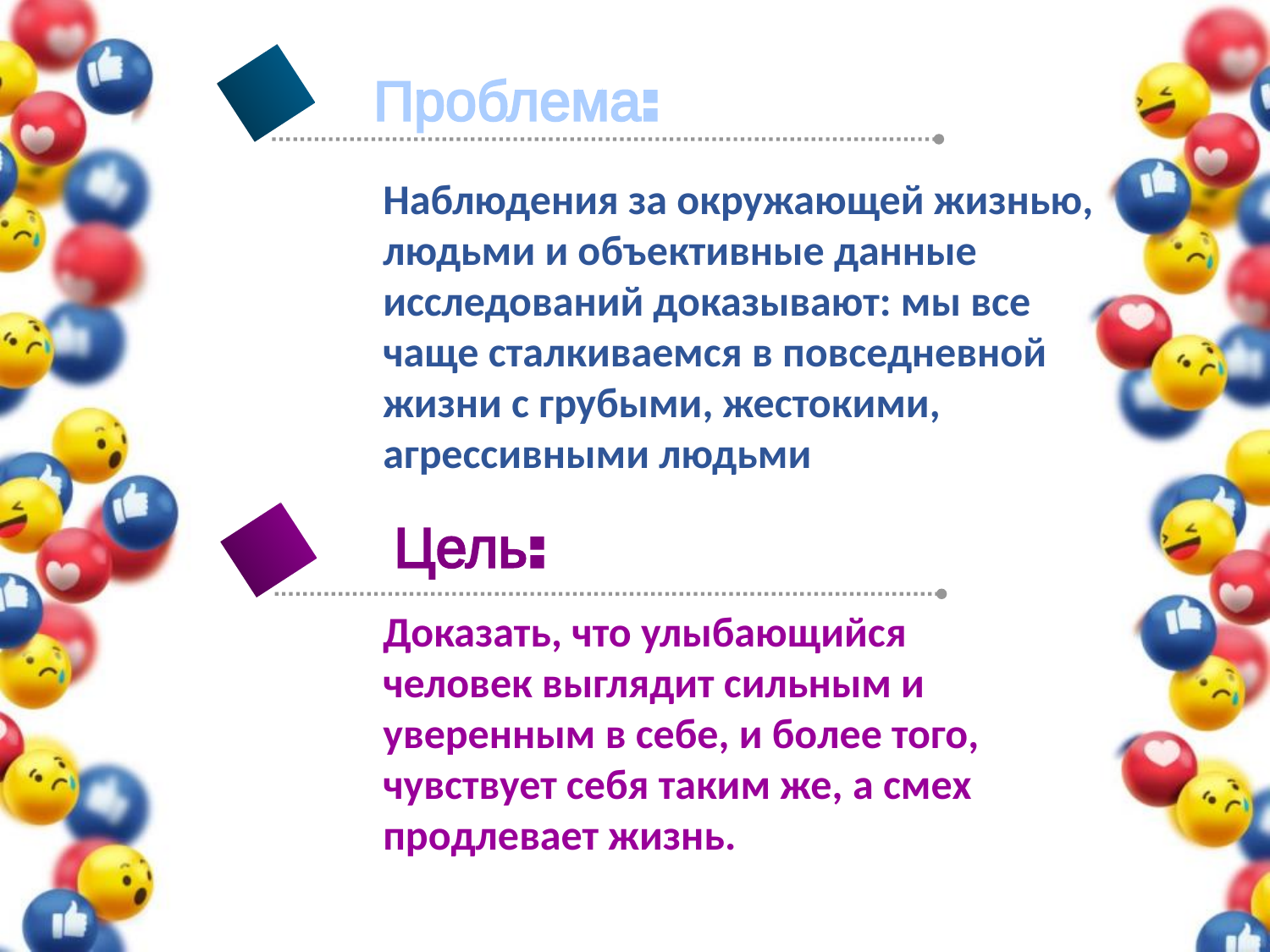

Проблема:

Наблюдения за окружающей жизнью, людьми и объективные данные исследований доказывают: мы все чаще сталкиваемся в повседневной жизни с грубыми, жестокими, агрессивными людьми
Цель:

Доказать, что улыбающийся человек выглядит сильным и уверенным в себе, и более того, чувствует себя таким же, а смех продлевает жизнь.